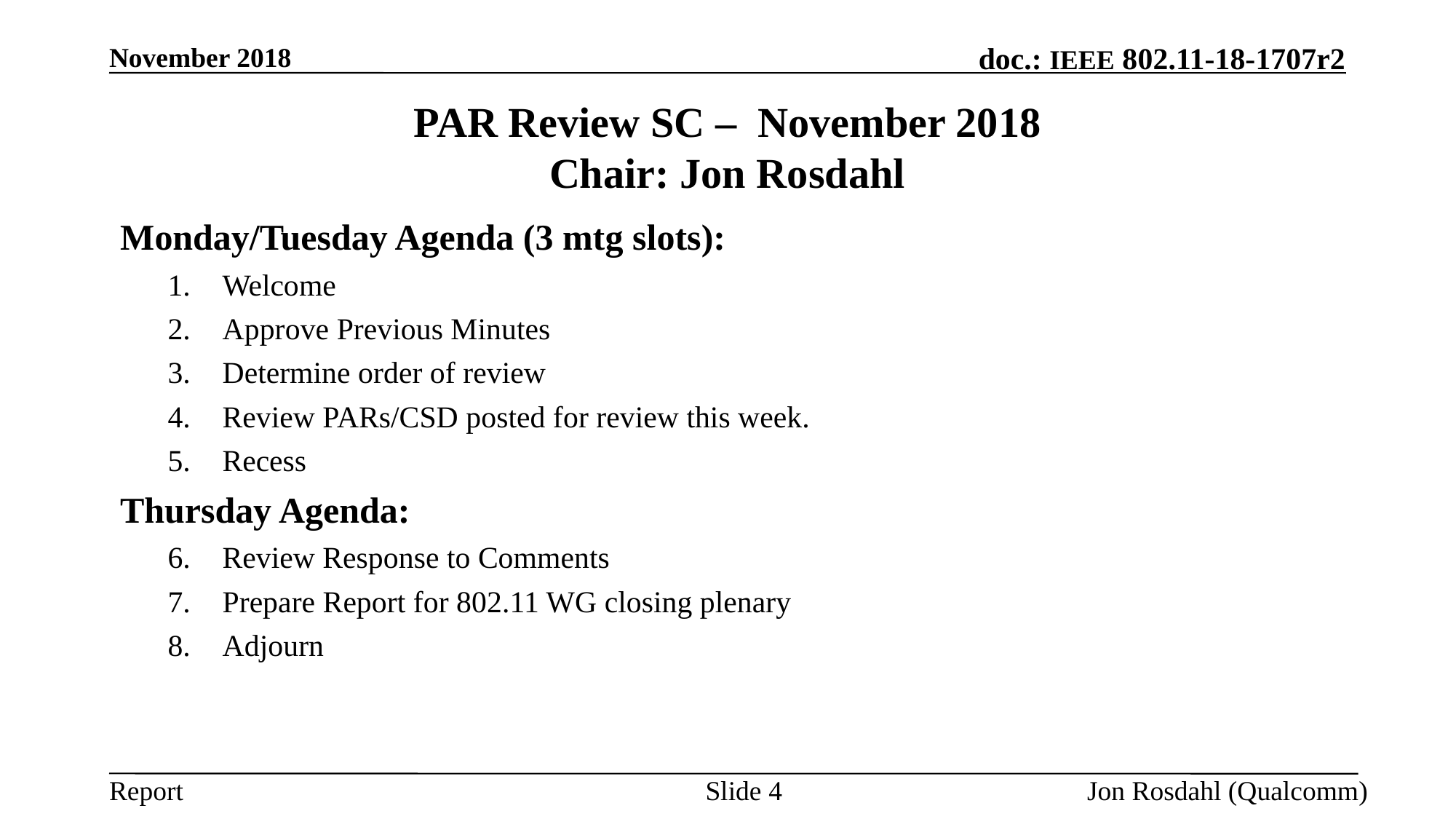

November 2018
# PAR Review SC –  November 2018 Chair: Jon Rosdahl
Draft Agenda:
Monday/Tuesday Agenda (3 mtg slots):
Welcome
Approve Previous Minutes
Determine order of review
Review PARs/CSD posted for review this week.
Recess
Thursday Agenda:
Review Response to Comments
Prepare Report for 802.11 WG closing plenary
Adjourn
Slide 4
Jon Rosdahl (Qualcomm)